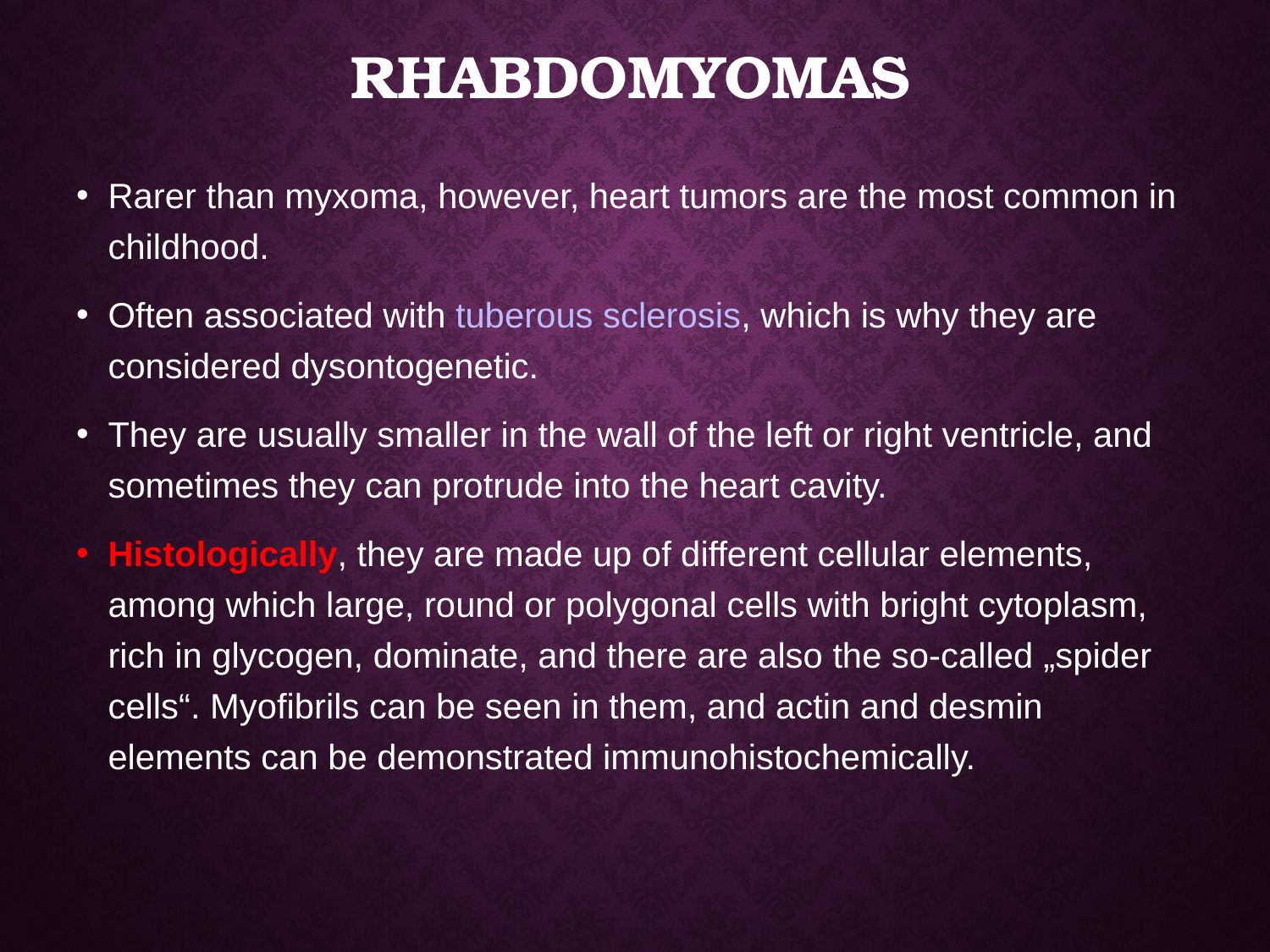

# Rhabdomyomas
Rarer than myxoma, however, heart tumors are the most common in childhood.
Often associated with tuberous sclerosis, which is why they are considered dysontogenetic.
They are usually smaller in the wall of the left or right ventricle, and sometimes they can protrude into the heart cavity.
Histologically, they are made up of different cellular elements, among which large, round or polygonal cells with bright cytoplasm, rich in glycogen, dominate, and there are also the so-called „spider cells“. Myofibrils can be seen in them, and actin and desmin elements can be demonstrated immunohistochemically.